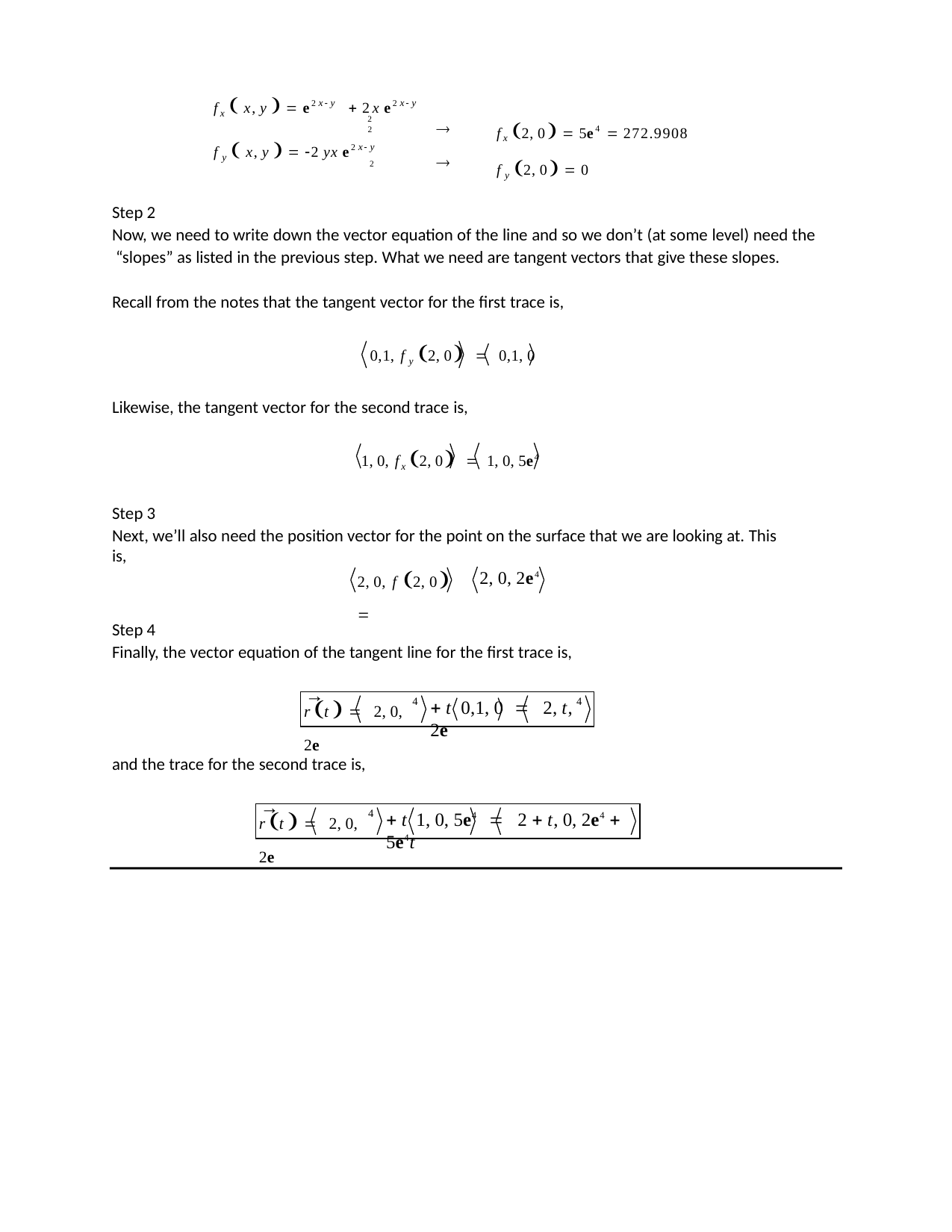

→
→
fx (2, 0) = 5e4  = 272.9908
f y (2, 0) = 0
fx ( x, y ) = e2 x− y     + 2x e2 x− y
2	2

f y ( x, y ) = −2 yx e2 x− y
2
Step 2
Now, we need to write down the vector equation of the line and so we don’t (at some level) need the  “slopes” as listed in the previous step. What we need are tangent vectors that give these slopes.

Recall from the notes that the tangent vector for the first trace is,

0,1, f y (2, 0)  =  0,1, 0

Likewise, the tangent vector for the second trace is,

1, 0, fx (2, 0)  =  1, 0, 5e4

Step 3
Next, we’ll also need the position vector for the point on the surface that we are looking at. This is,

2, 0, f (2, 0)  =
2, 0, 2e4

Step 4
Finally, the vector equation of the tangent line for the first trace is,
→
r (t ) =   2, 0, 2e

4
4
+ t  0,1, 0  =   2, t, 2e
and the trace for the second trace is,
→
r (t ) =   2, 0, 2e

4
+ t  1, 0, 5e4     =   2 + t, 0, 2e4  + 5e4t